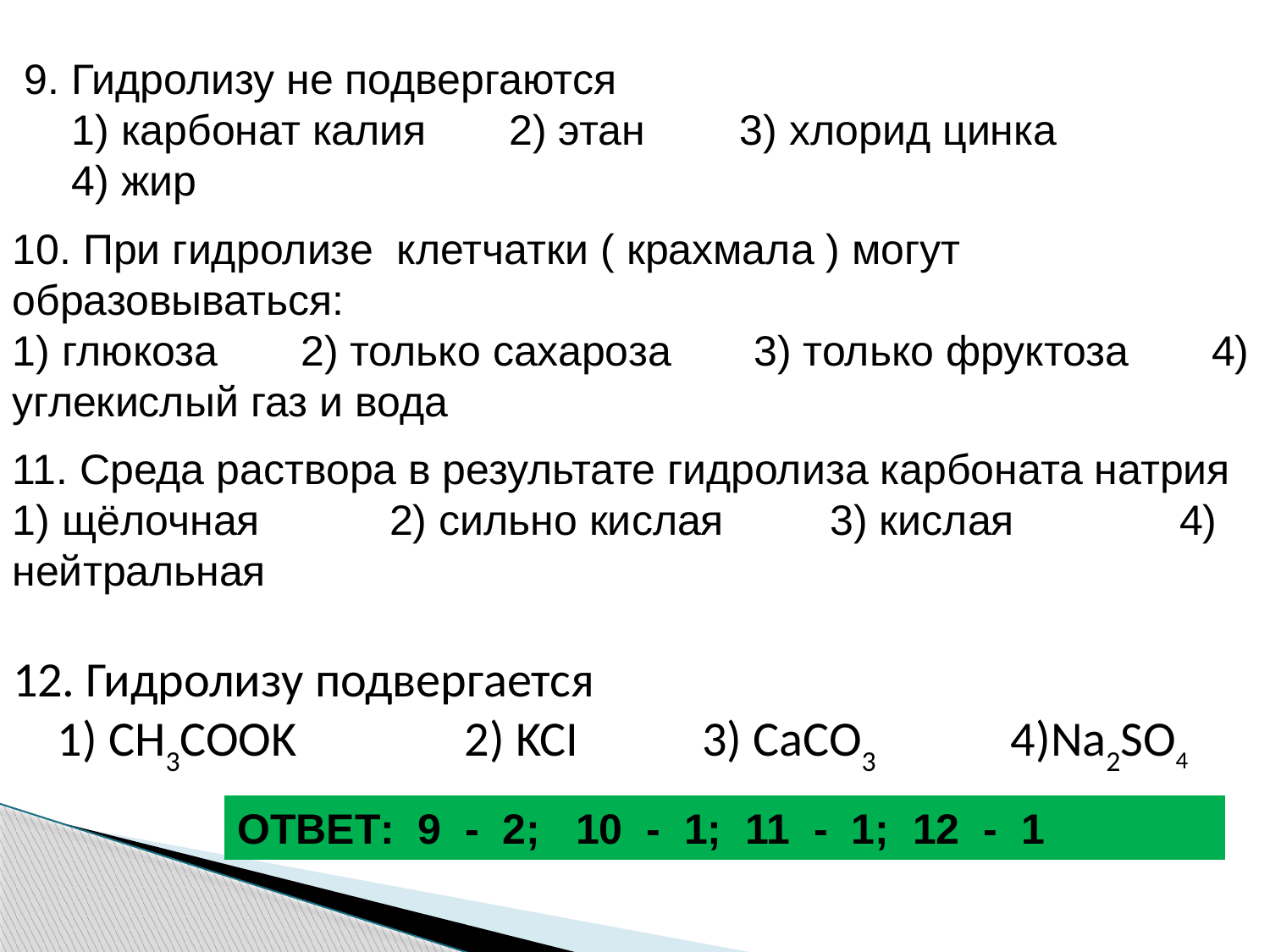

9. Гидролизу не подвергаются
     1) карбонат калия       2) этан        3) хлорид цинка
     4) жир
10. При гидролизе  клетчатки ( крахмала ) могут   образовываться:
1) глюкоза       2) только сахароза       3) только фруктоза       4) углекислый газ и вода
11. Среда раствора в результате гидролиза карбоната натрия
1) щёлочная           2) сильно кислая         3) кислая              4) нейтральная
12. Гидролизу подвергается
    1) CH3COOK               2) KCI           3) CaCO3            4)Na2SO4

ОТВЕТ:  9  -  2;   10  -  1;  11  -  1;  12  -  1